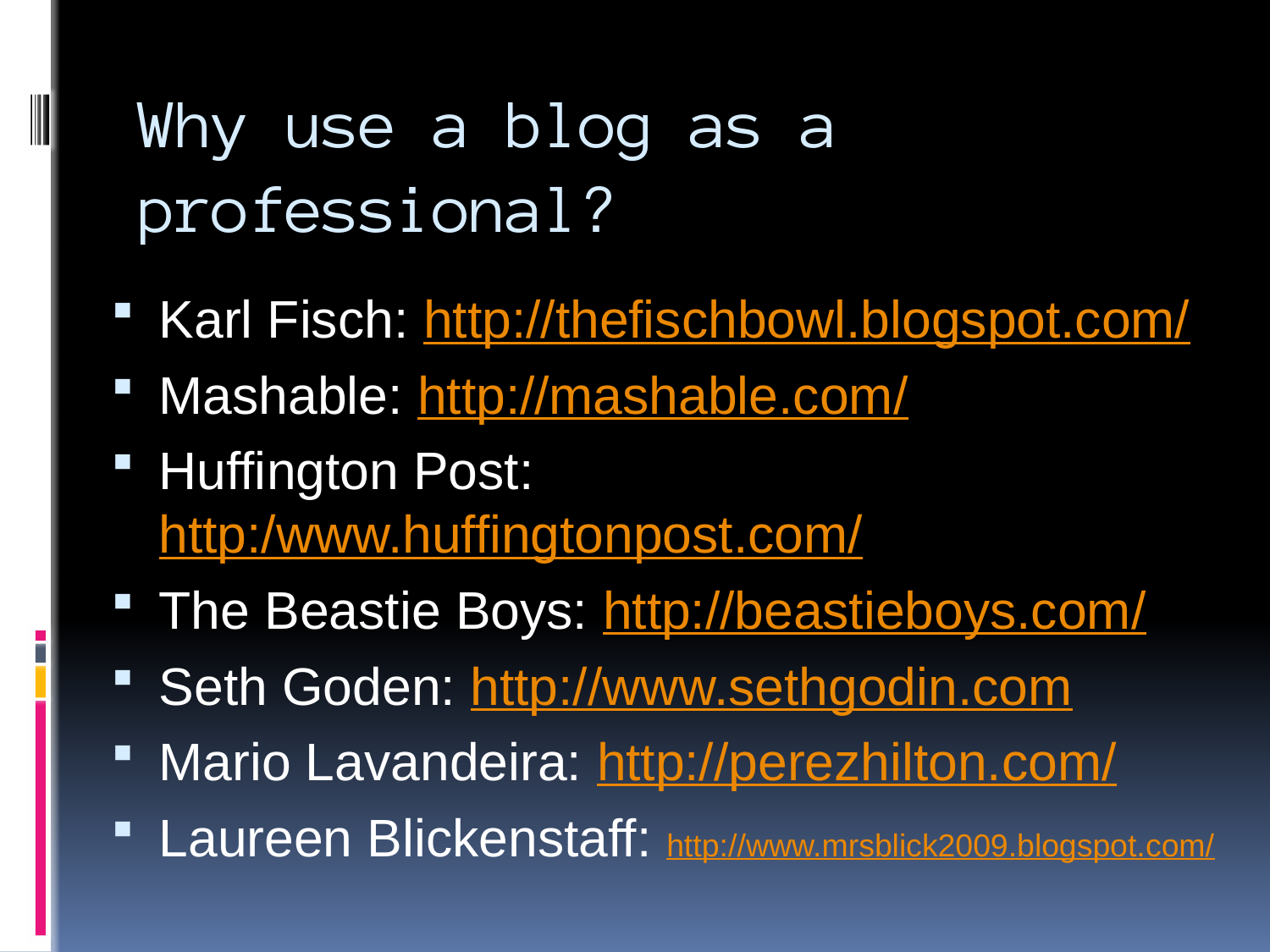

# Why use a blog as a professional?
Karl Fisch: http://thefischbowl.blogspot.com/
Mashable: http://mashable.com/
Huffington Post: http:/www.huffingtonpost.com/
The Beastie Boys: http://beastieboys.com/
Seth Goden: http://www.sethgodin.com
Mario Lavandeira: http://perezhilton.com/
Laureen Blickenstaff: http://www.mrsblick2009.blogspot.com/